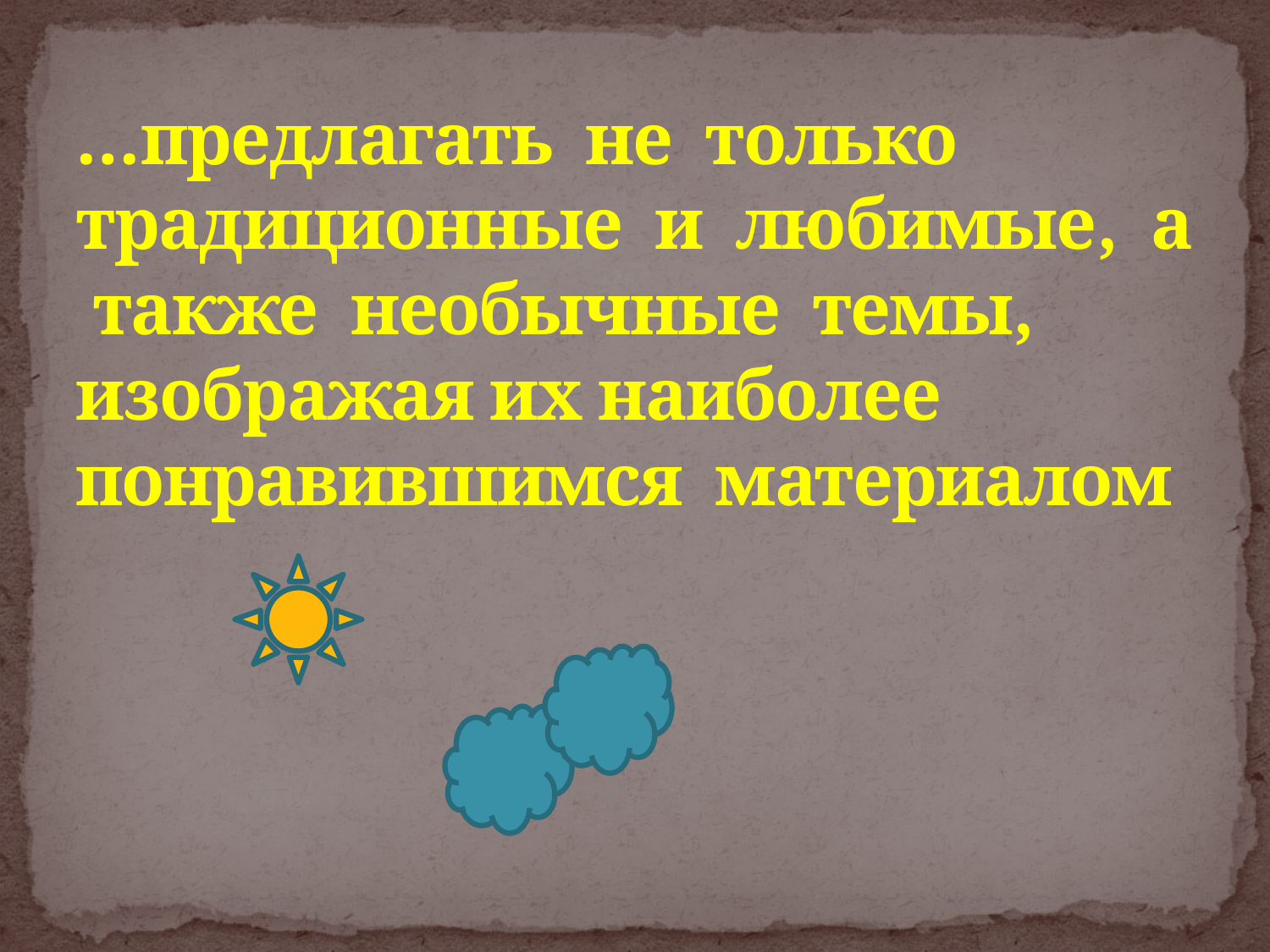

# …предлагать  не  только  традиционные  и  любимые,  а  также  необычные  темы,  изображая их наиболее  понравившимся  материалом